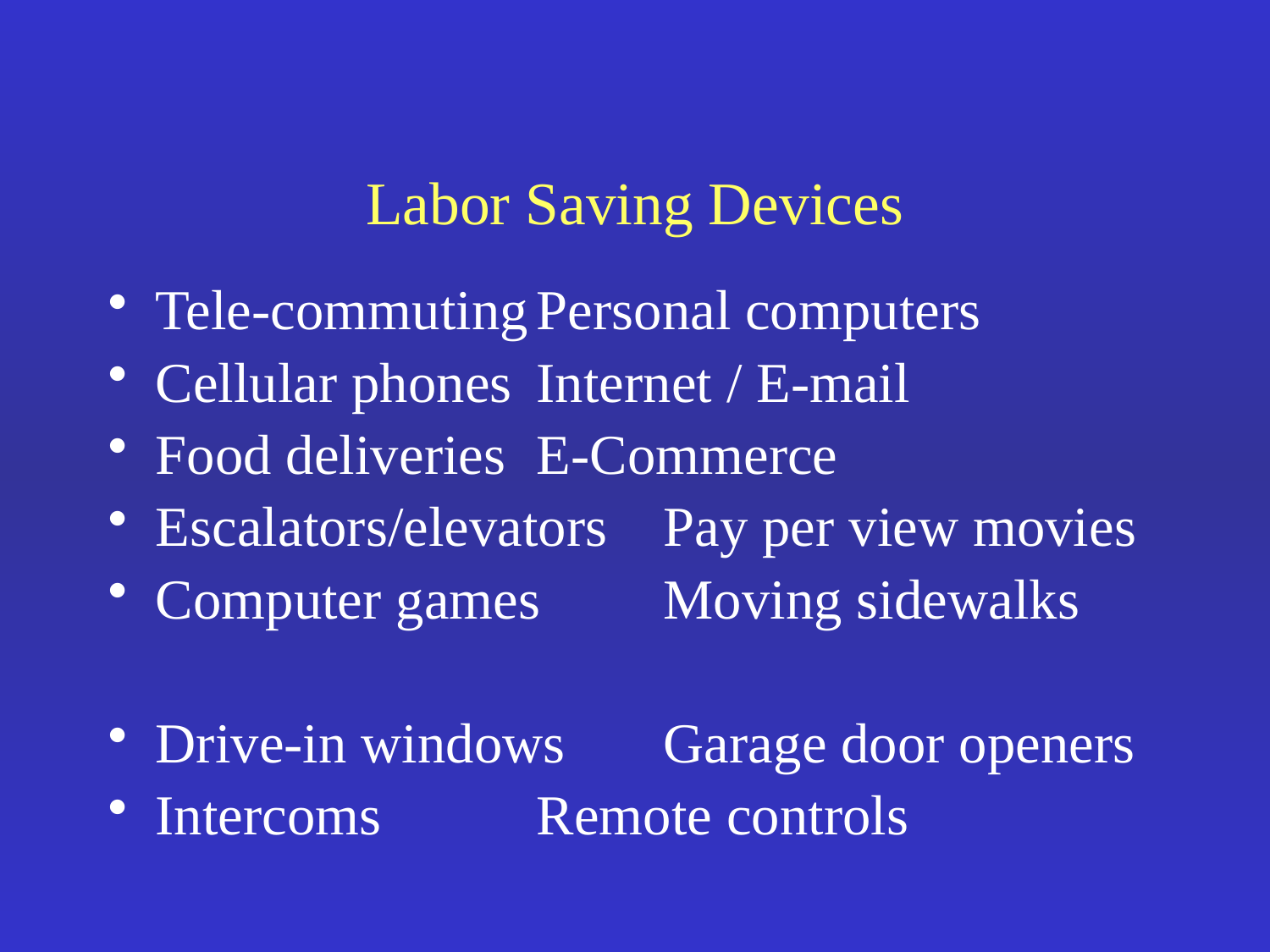

# Labor Saving Devices
Tele-commuting	Personal computers
Cellular phones	Internet / E-mail
Food deliveries	E-Commerce
Escalators/elevators	Pay per view movies
Computer games	Moving sidewalks

Drive-in windows 	Garage door openers
Intercoms		Remote controls